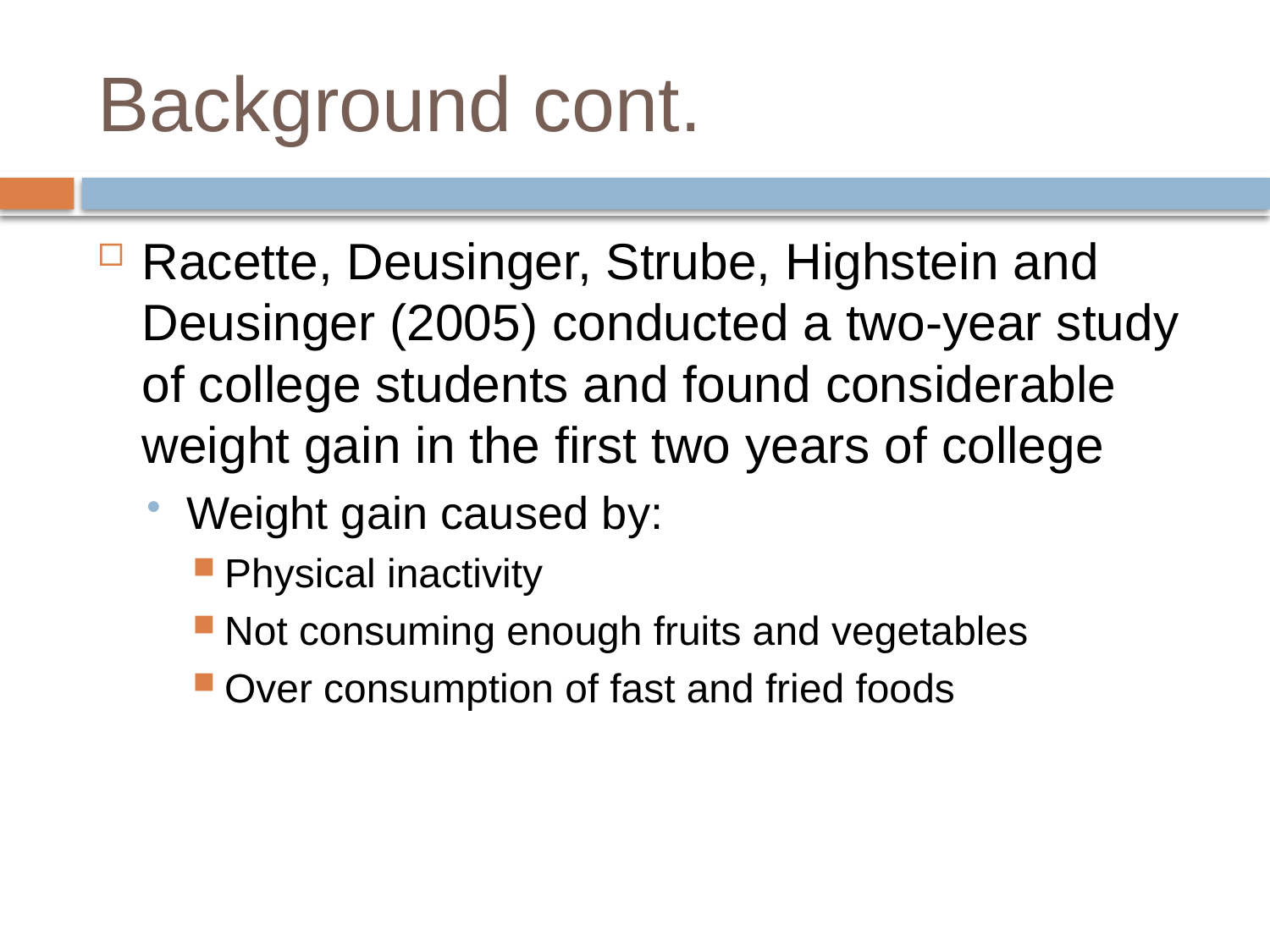

# Background cont.
Racette, Deusinger, Strube, Highstein and Deusinger (2005) conducted a two-year study of college students and found considerable weight gain in the first two years of college
Weight gain caused by:
Physical inactivity
Not consuming enough fruits and vegetables
Over consumption of fast and fried foods